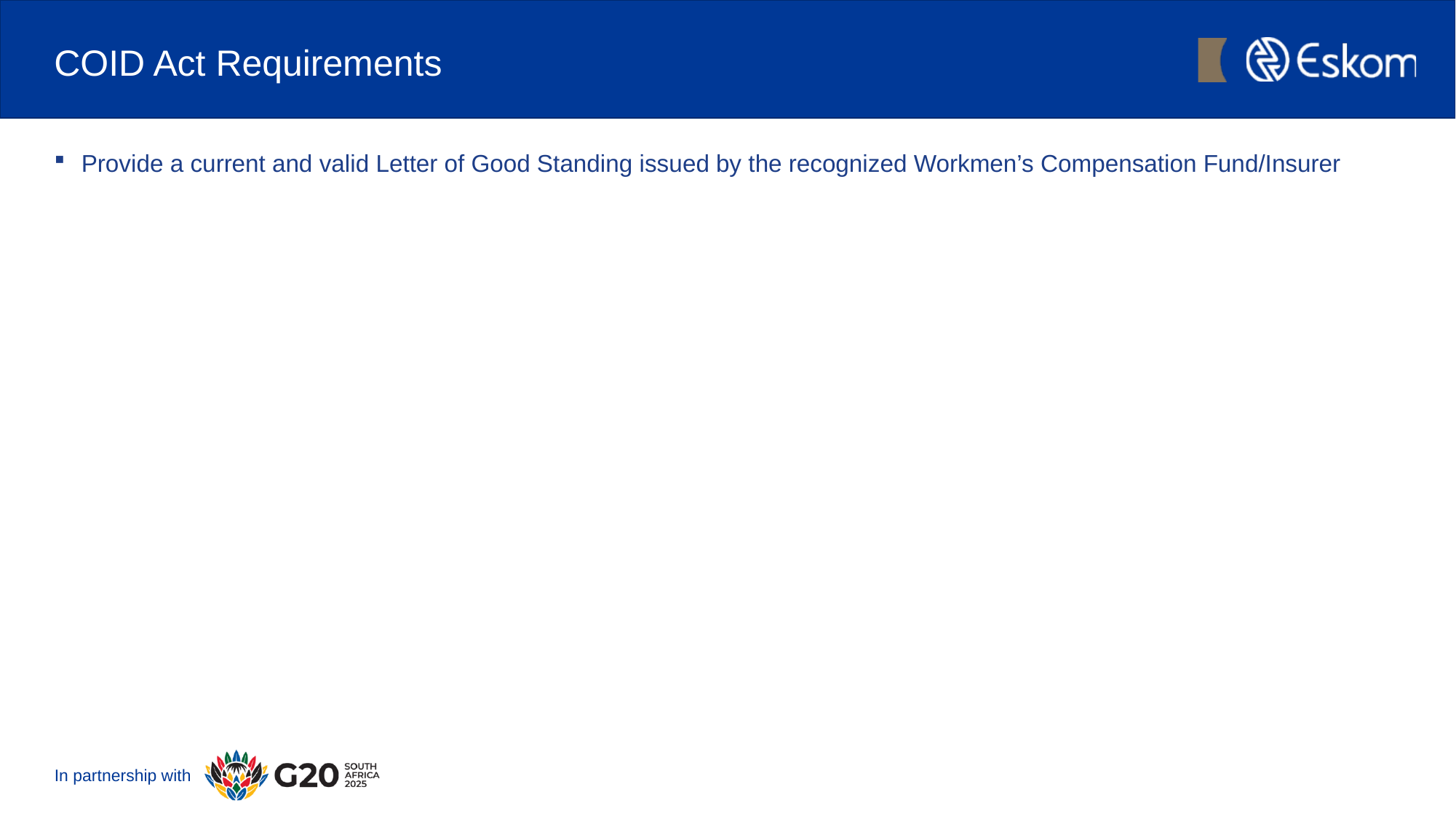

# COID Act Requirements
Provide a current and valid Letter of Good Standing issued by the recognized Workmen’s Compensation Fund/Insurer